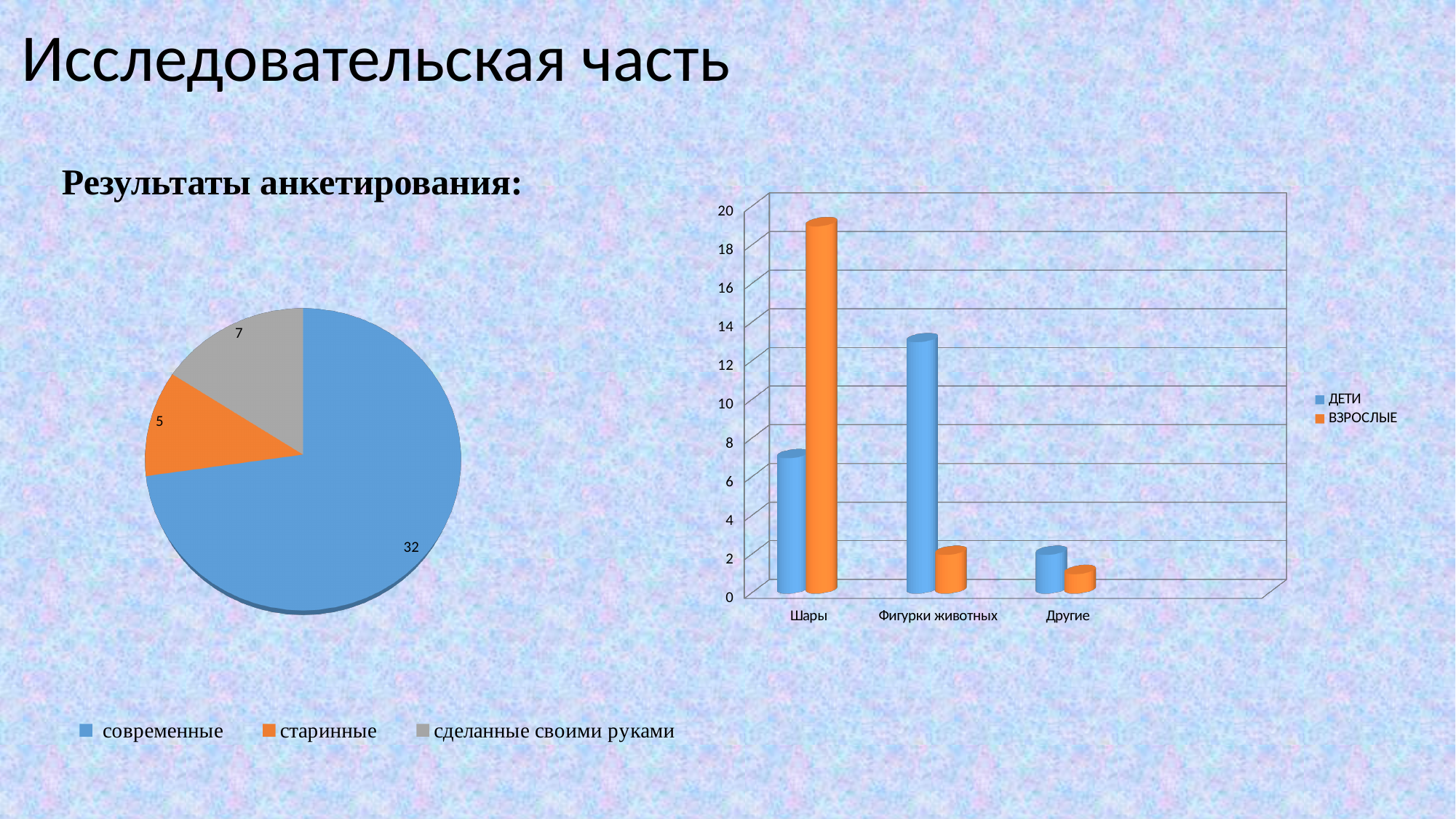

Исследовательская часть
Результаты анкетирования:

[unsupported chart]

[unsupported chart]